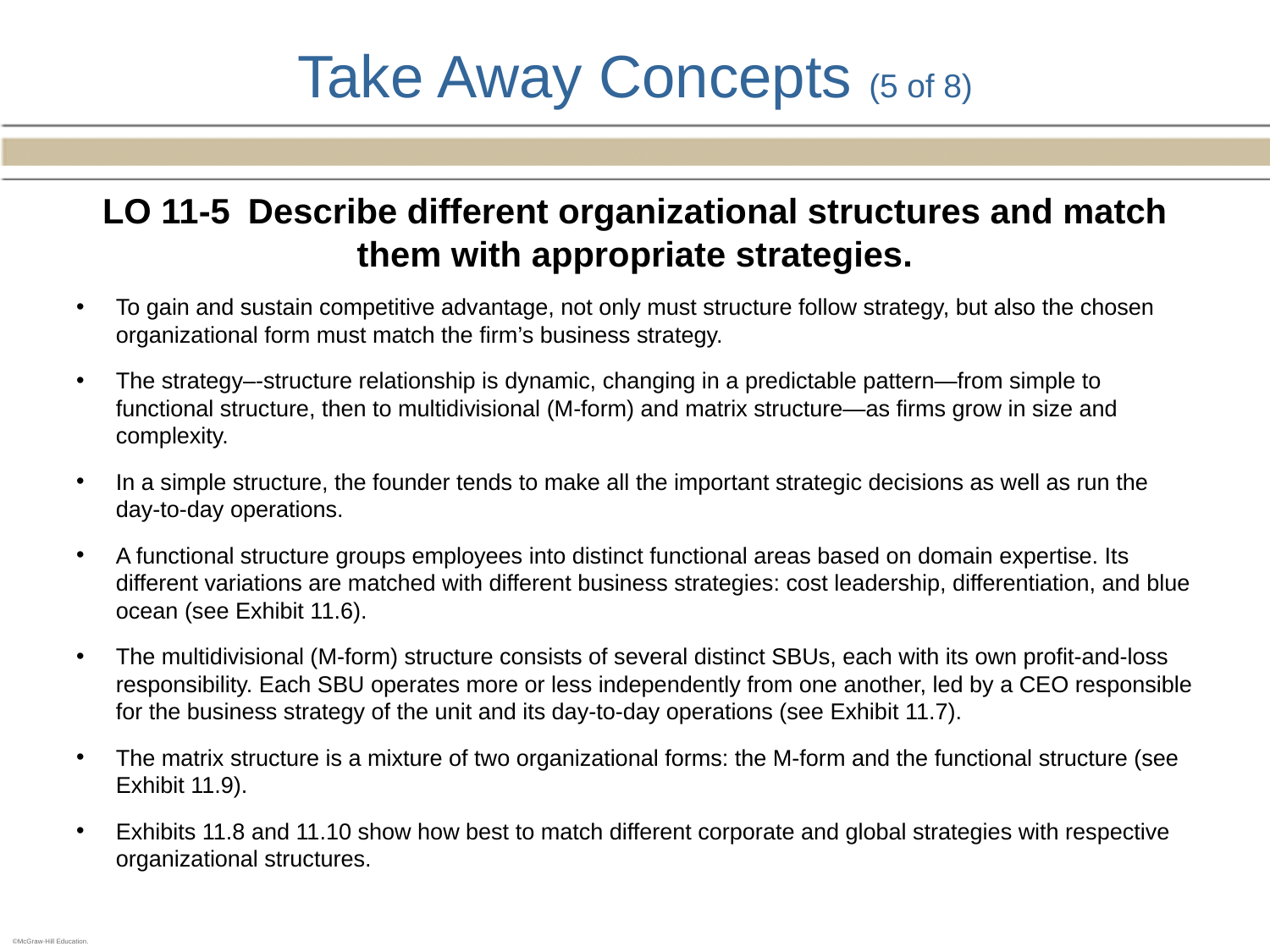

# Take Away Concepts (5 of 8)
LO 11-5 Describe different organizational structures and match them with appropriate strategies.
To gain and sustain competitive advantage, not only must structure follow strategy, but also the chosen organizational form must match the firm’s business strategy.
The strategy–-structure relationship is dynamic, changing in a predictable pattern—from simple to functional structure, then to multidivisional (M-form) and matrix structure—as firms grow in size and complexity.
In a simple structure, the founder tends to make all the important strategic decisions as well as run the day-to-day operations.
A functional structure groups employees into distinct functional areas based on domain expertise. Its different variations are matched with different business strategies: cost leadership, differentiation, and blue ocean (see Exhibit 11.6).
The multidivisional (M-form) structure consists of several distinct SBUs, each with its own profit-and-loss responsibility. Each SBU operates more or less independently from one another, led by a CEO responsible for the business strategy of the unit and its day-to-day operations (see Exhibit 11.7).
The matrix structure is a mixture of two organizational forms: the M-form and the functional structure (see Exhibit 11.9).
Exhibits 11.8 and 11.10 show how best to match different corporate and global strategies with respective organizational structures.